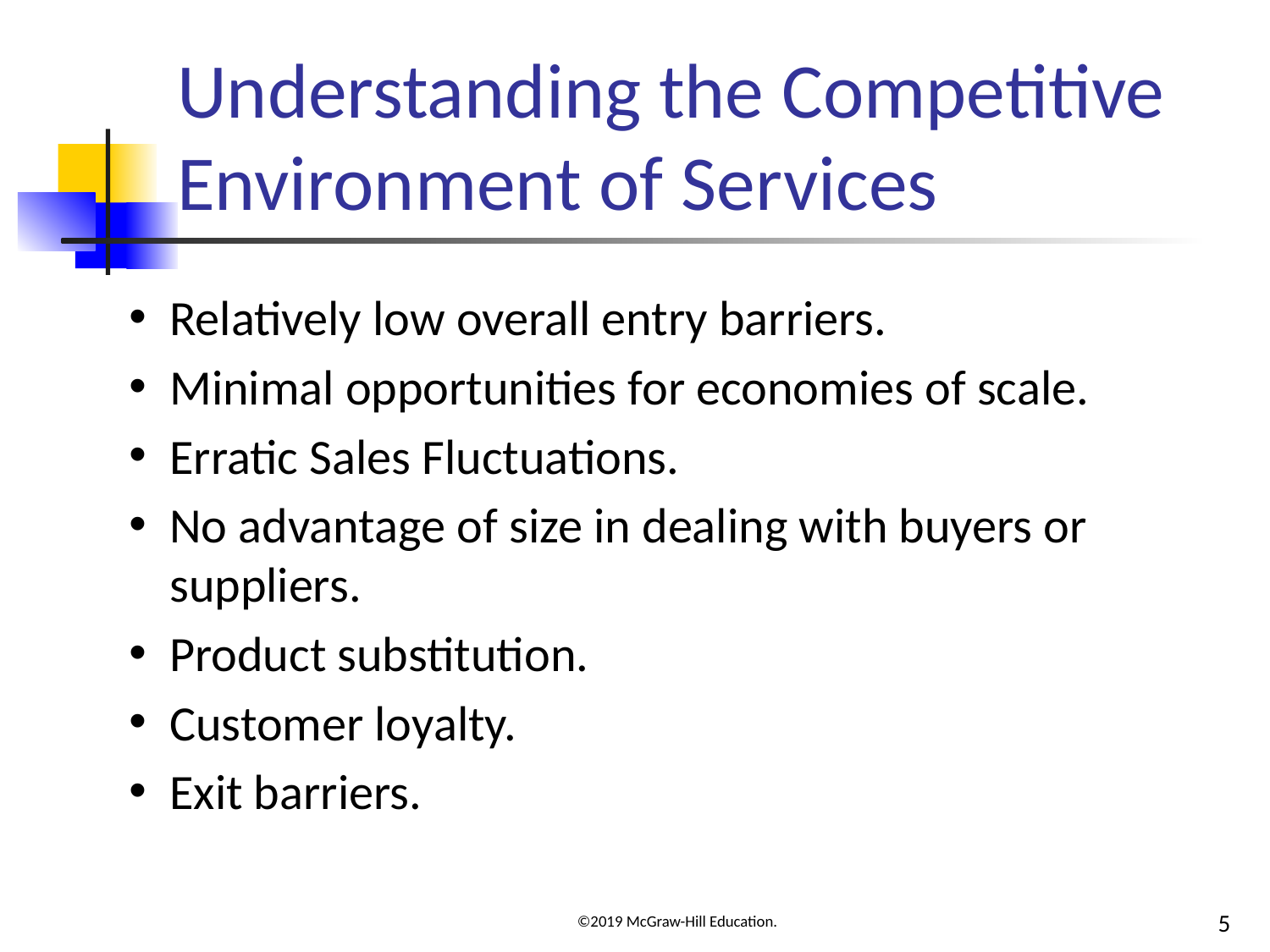

# Understanding the Competitive Environment of Services
Relatively low overall entry barriers.
Minimal opportunities for economies of scale.
Erratic Sales Fluctuations.
No advantage of size in dealing with buyers or suppliers.
Product substitution.
Customer loyalty.
Exit barriers.